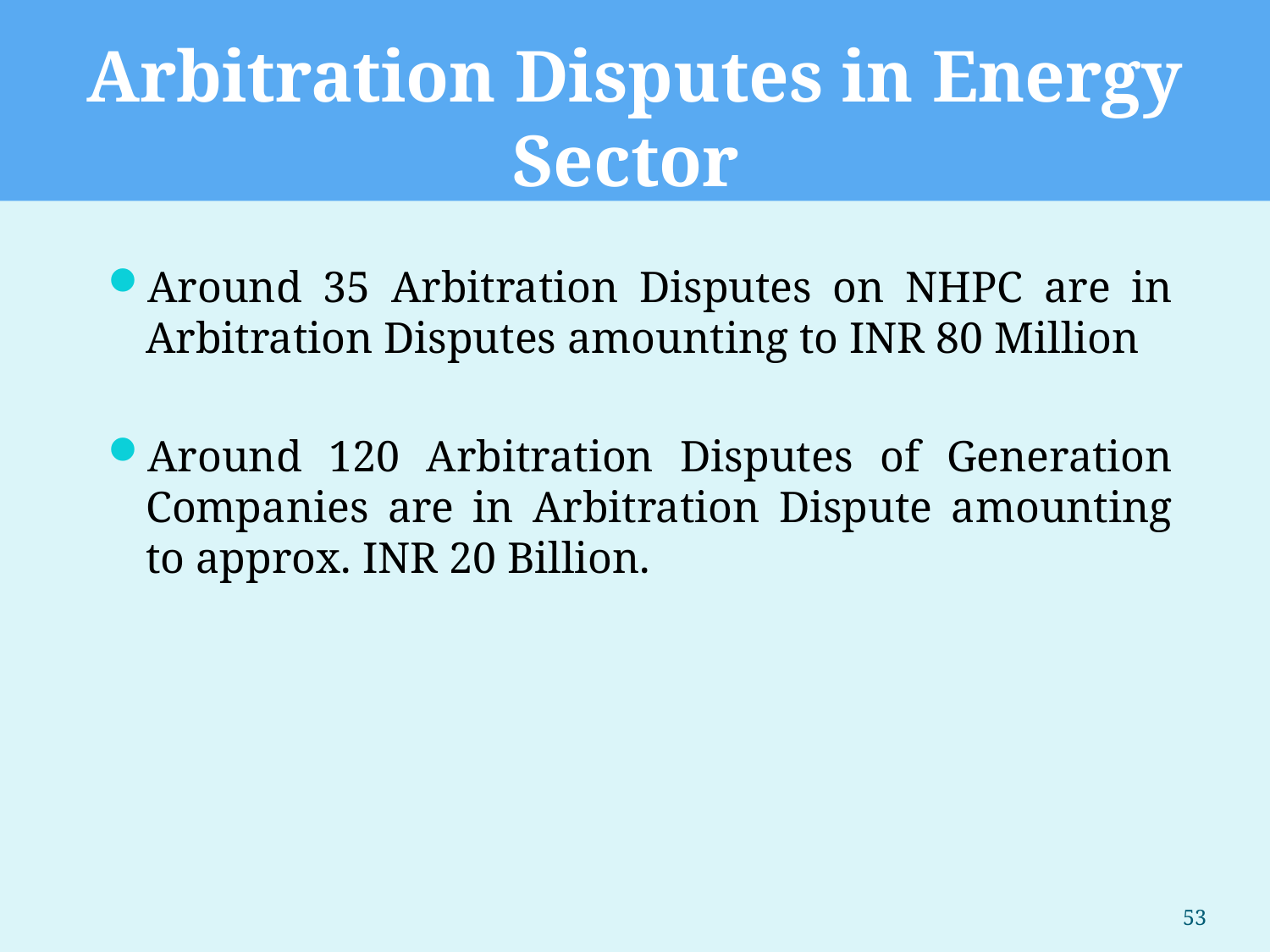

Arbitration Disputes in Energy Sector
Around 35 Arbitration Disputes on NHPC are in Arbitration Disputes amounting to INR 80 Million

Around 120 Arbitration Disputes of Generation Companies are in Arbitration Dispute amounting to approx. INR 20 Billion.
53